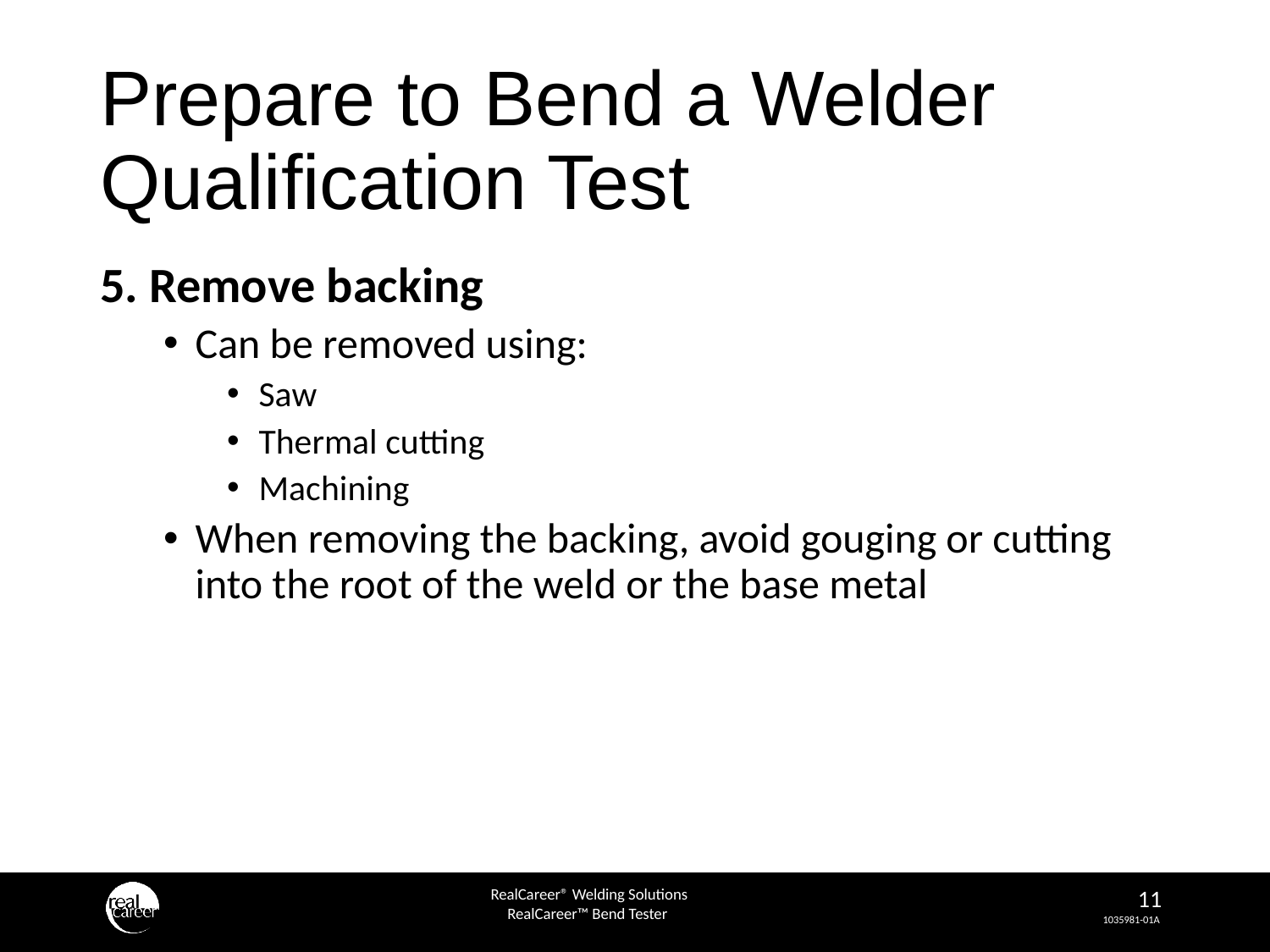

# Prepare to Bend a Welder Qualification Test
5. Remove backing
Can be removed using:
Saw
Thermal cutting
Machining
When removing the backing, avoid gouging or cutting into the root of the weld or the base metal